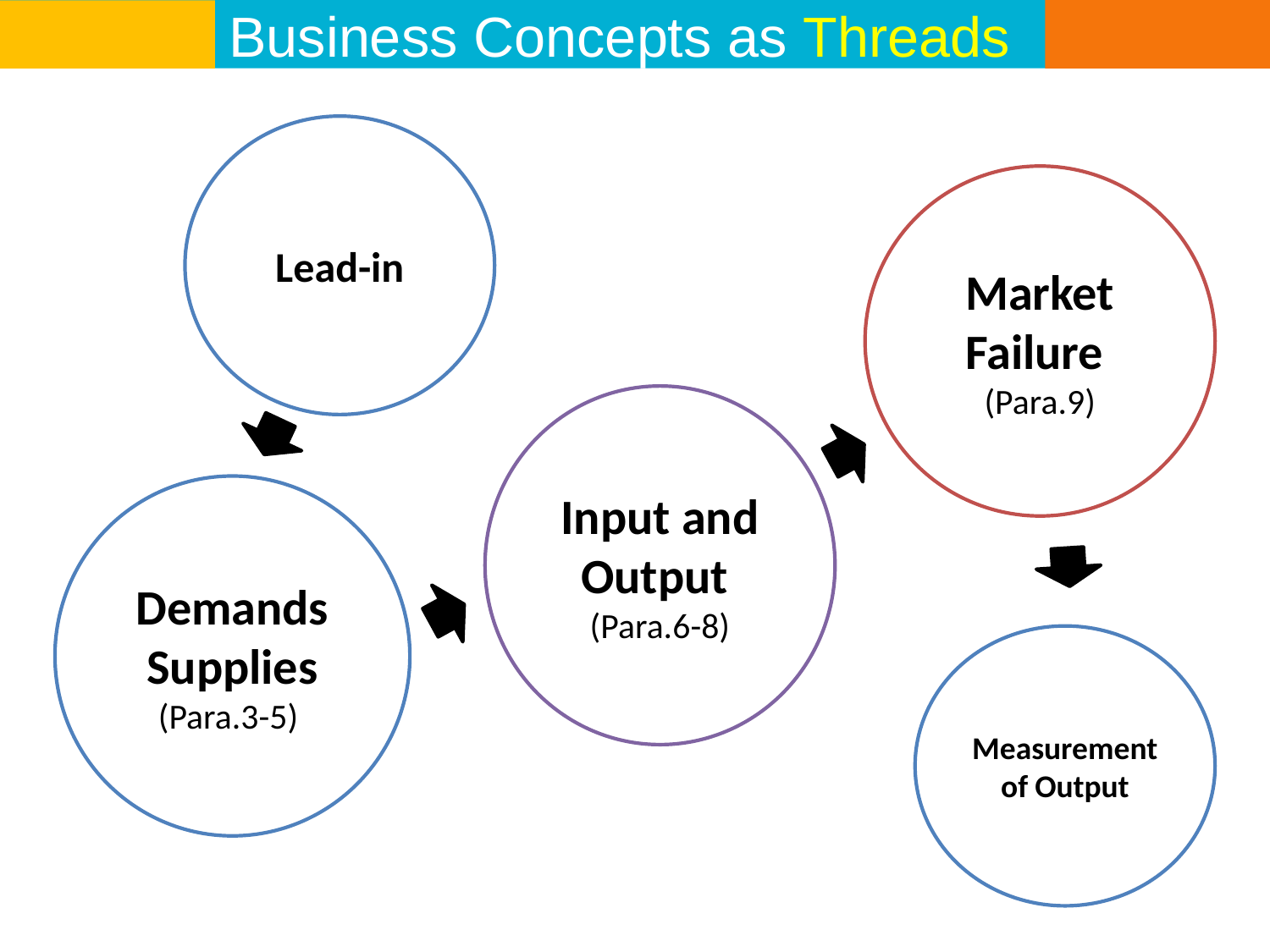

Business Concepts as Threads

Lead-in
Market Failure
(Para.9)
Input and Output
(Para.6-8)

Demands Supplies
(Para.3-5)

Measurement of Output